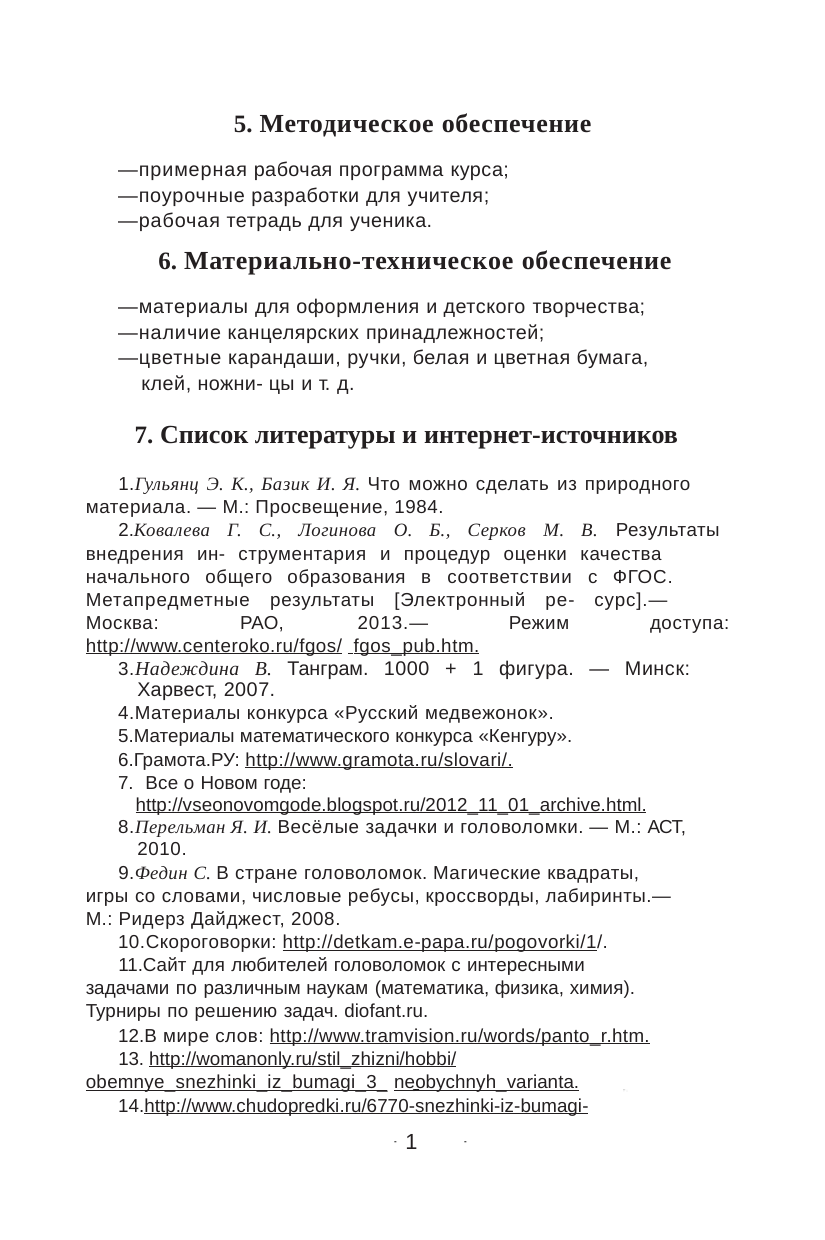

5. Методическое обеспечение
obemnye.html.

15.Игры, Ребусы, Загадки. Учимся играя:
http://www.igraza.ru/page-cooper. html.
16.Википедия: http://ru.wikipedia.org/wiki/.
—примерная рабочая программа курса;
—поурочные разработки для учителя;
—рабочая тетрадь для ученика.

6. Материально-техническое обеспечение
—материалы для оформления и детского творчества;
—наличие канцелярских принадлежностей;
—цветные карандаши, ручки, белая и цветная бумага,
клей, ножни- цы и т. д.
7. Список литературы и интернет-источников
1.Гульянц Э. К., Базик И. Я. Что можно сделать из природного
материала. — М.: Просвещение, 1984.
2.Ковалева Г. С., Логинова О. Б., Серков М. В. Результаты
внедрения ин- струментария и процедур оценки качества
начального общего образования в соответствии с ФГОС.
Метапредметные результаты [Электронный ре- сурс].—
Москва:
РАО,
2013.—
Режим
доступа:
http://www.centeroko.ru/fgos/  fgos_pub.htm.
3.Надеждина В. Танграм. 1000 + 1 фигура. — Минск:
Харвест, 2007.
4.Материалы конкурса «Русский медвежонок».
5.Материалы математического конкурса «Кенгуру».
6.Грамота.РУ: http://www.gramota.ru/slovari/.
7. Все о Новом годе:
http://vseonovomgode.blogspot.ru/2012_11_01_archive.html.
8.Перельман Я. И. Весёлые задачки и головоломки. — М.: АСТ,
2010.

9.Федин С. В стране головоломок. Магические квадраты,
игры со словами, числовые ребусы, кроссворды, лабиринты.—
М.: Ридерз Дайджест, 2008.
10.Скороговорки: http://detkam.e-papa.ru/pogovorki/1/.
11.Сайт для любителей головоломок с интересными
задачами по различным наукам (математика, физика, химия).
Турниры по решению задач. diofant.ru.
12.В мире слов: http://www.tramvision.ru/words/panto_r.htm.
13. http://womanonly.ru/stil_zhizni/hobbi/
obemnye_snezhinki_iz_bumagi_3_ neobychnyh_varianta.
14.http://www.chudopredki.ru/6770-snezhinki-iz-bumagi-

1
1